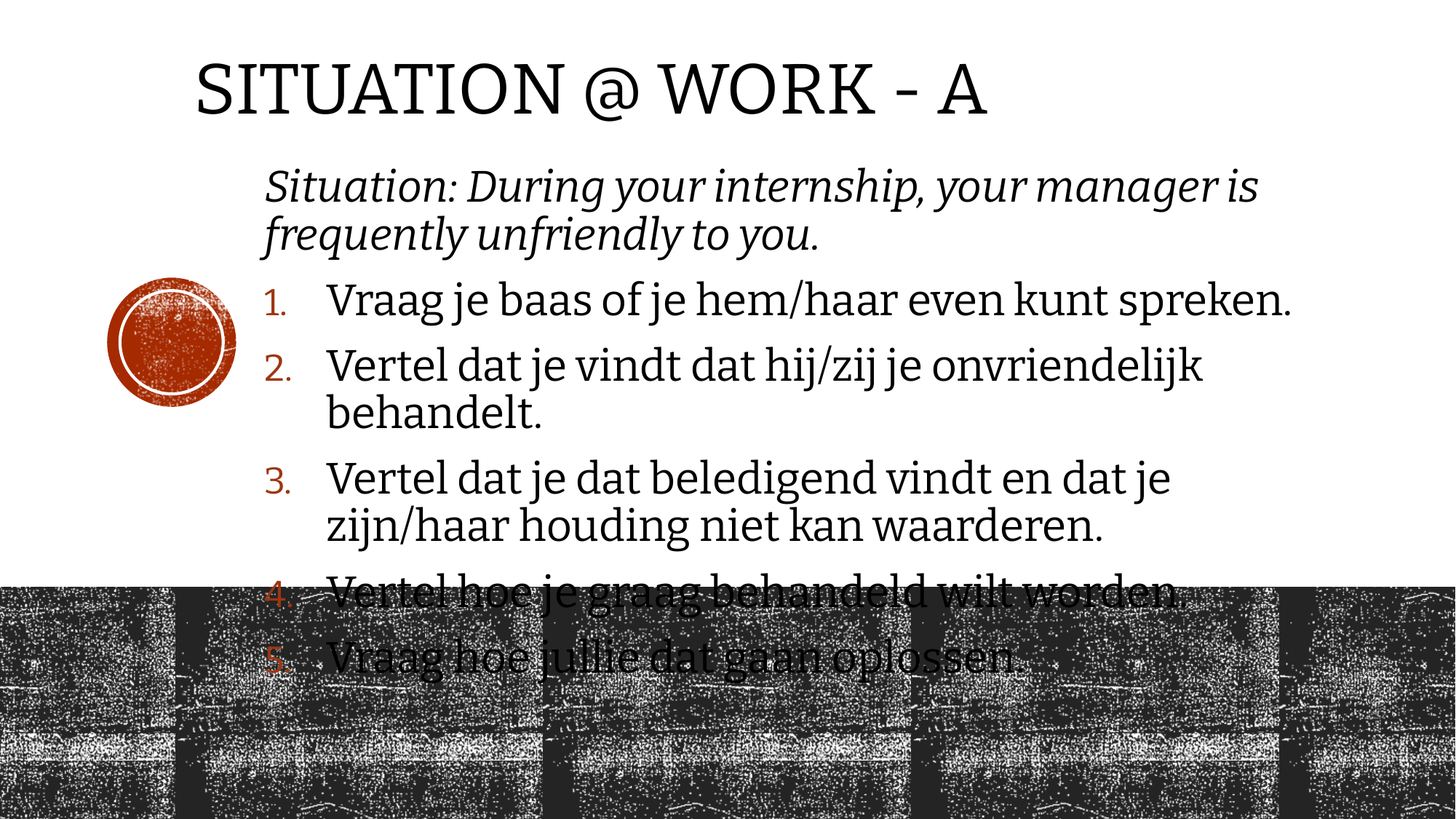

# Situation @ work - A
Situation: During your internship, your manager is frequently unfriendly to you.
Vraag je baas of je hem/haar even kunt spreken.
Vertel dat je vindt dat hij/zij je onvriendelijk behandelt.
Vertel dat je dat beledigend vindt en dat je zijn/haar houding niet kan waarderen.
Vertel hoe je graag behandeld wilt worden.
Vraag hoe jullie dat gaan oplossen.